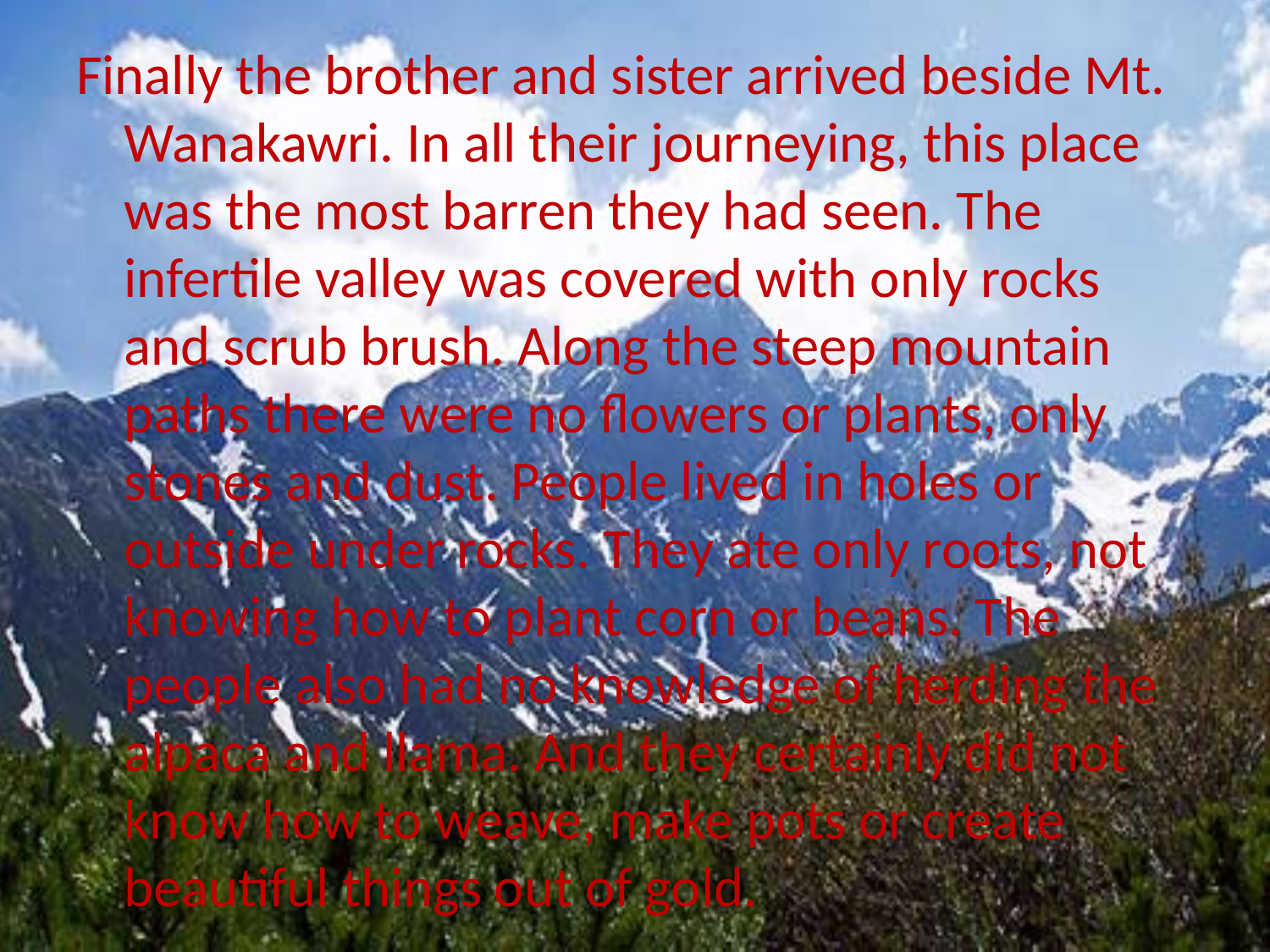

Finally the brother and sister arrived beside Mt. Wanakawri. In all their journeying, this place was the most barren they had seen. The infertile valley was covered with only rocks and scrub brush. Along the steep mountain paths there were no flowers or plants, only stones and dust. People lived in holes or outside under rocks. They ate only roots, not knowing how to plant corn or beans. The people also had no knowledge of herding the alpaca and llama. And they certainly did not know how to weave, make pots or create beautiful things out of gold.